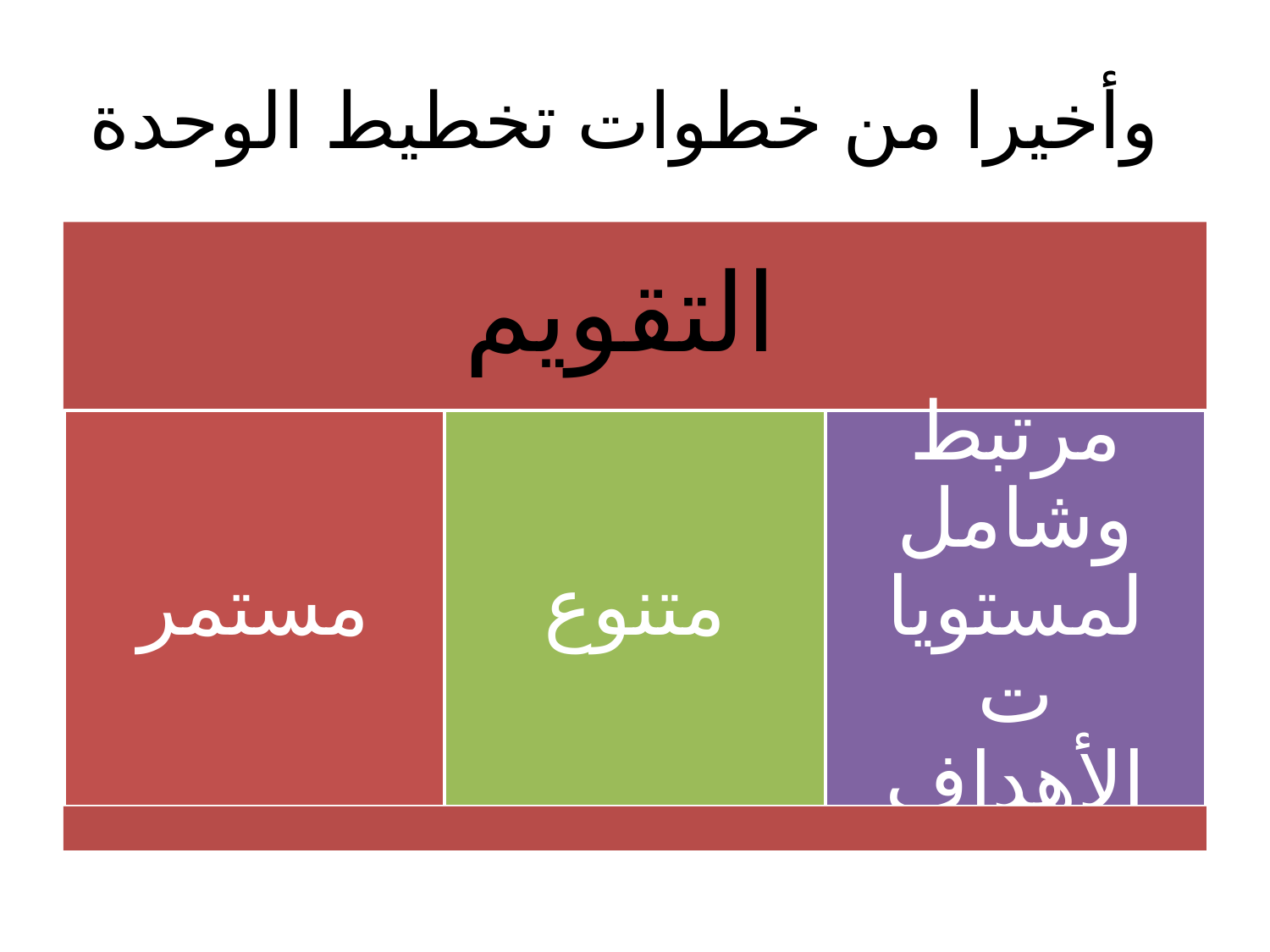

# وأخيرا من خطوات تخطيط الوحدة
التقويم
مستمر
متنوع
مرتبط وشامل لمستويات الأهداف